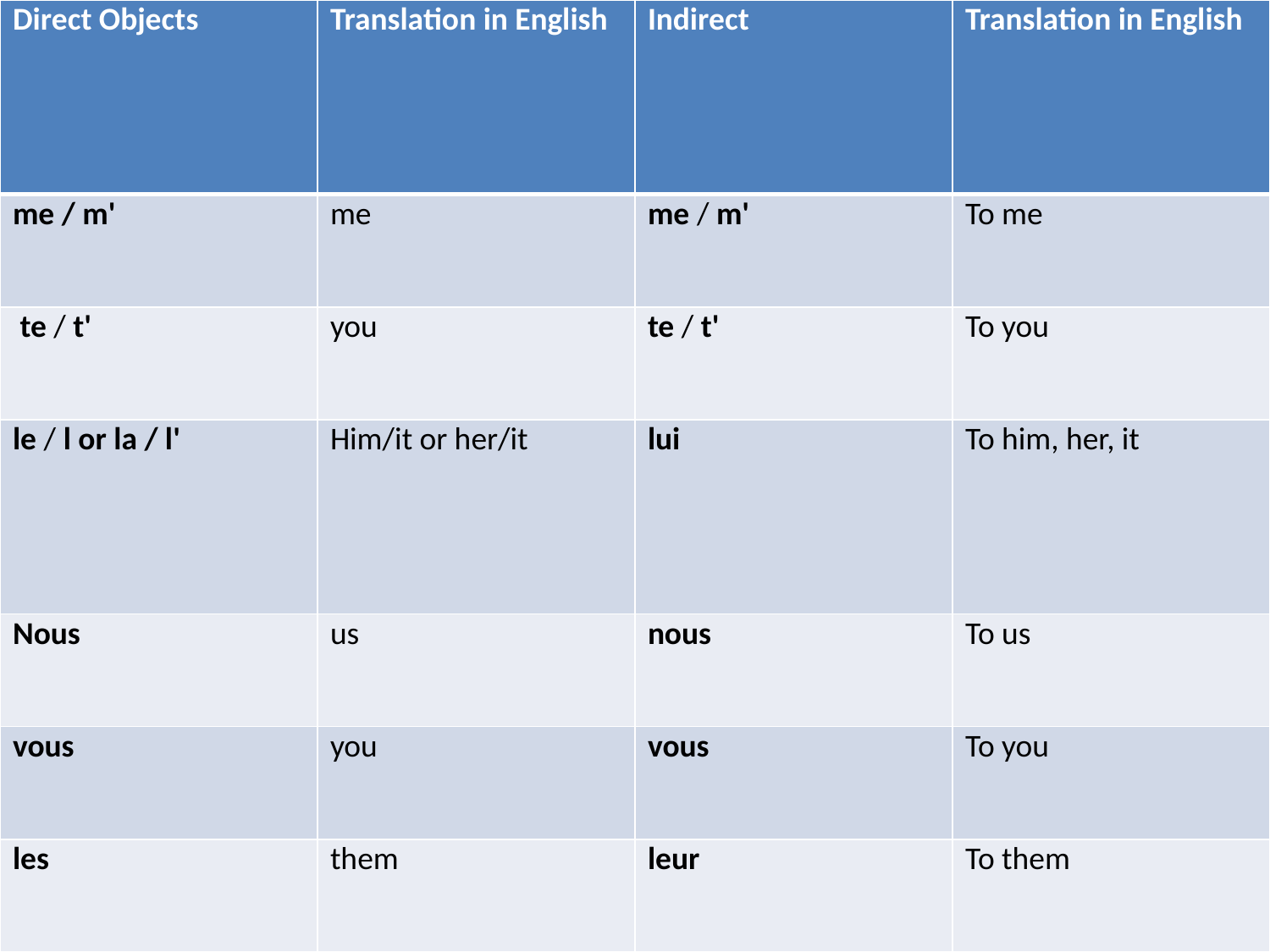

| Direct Objects | Translation in English | Indirect | Translation in English |
| --- | --- | --- | --- |
| me / m' | me | me / m' | To me |
| te / t' | you | te / t' | To you |
| le / l or la / l' | Him/it or her/it | lui | To him, her, it |
| Nous | us | nous | To us |
| vous | you | vous | To you |
| les | them | leur | To them |
#